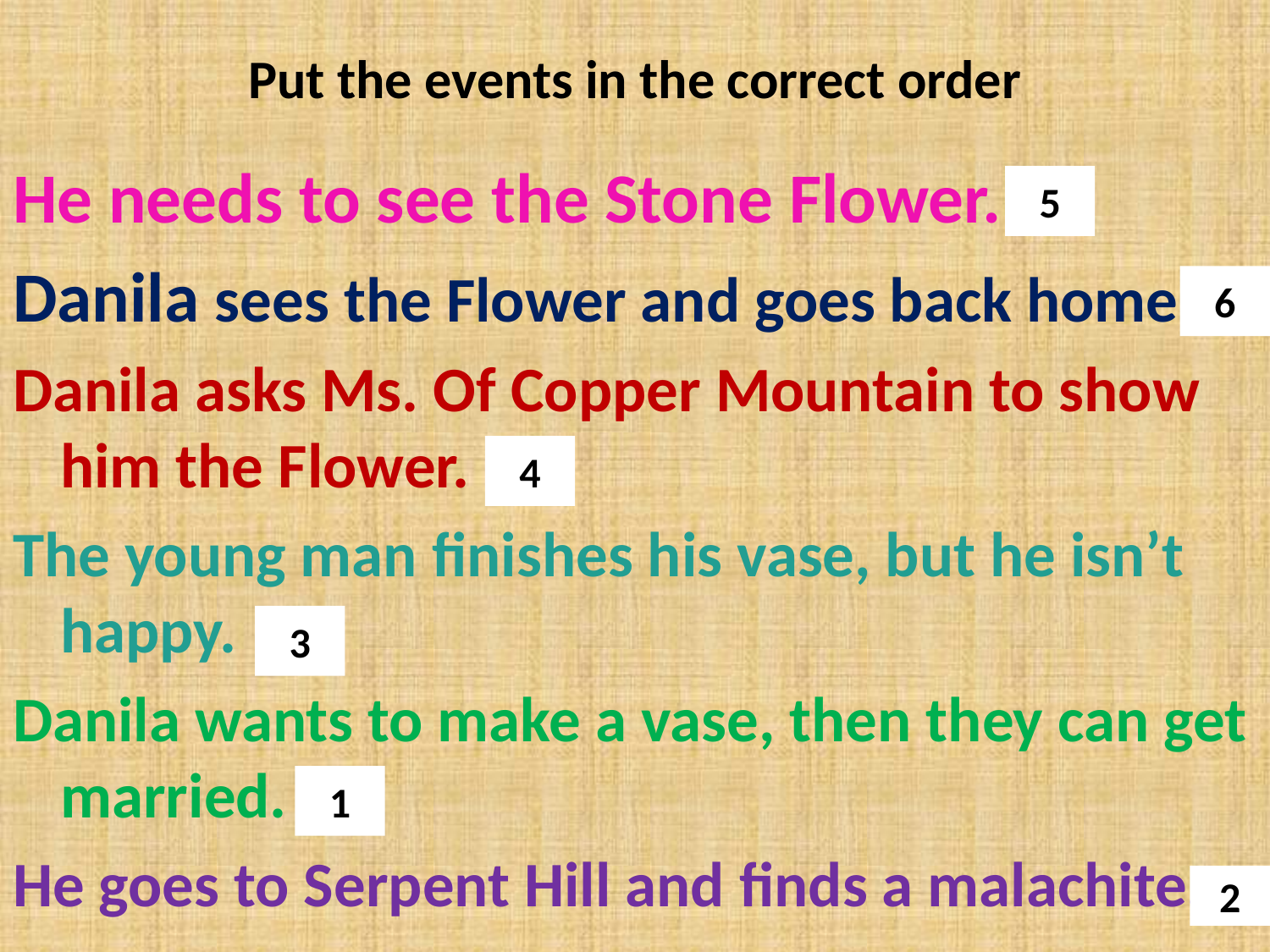

# Put the events in the correct order
He needs to see the Stone Flower.
Danila sees the Flower and goes back home.
Danila asks Ms. Of Copper Mountain to show him the Flower.
The young man finishes his vase, but he isn’t happy.
Danila wants to make a vase, then they can get married.
He goes to Serpent Hill and finds a malachite.

5
6
4
3
1
2